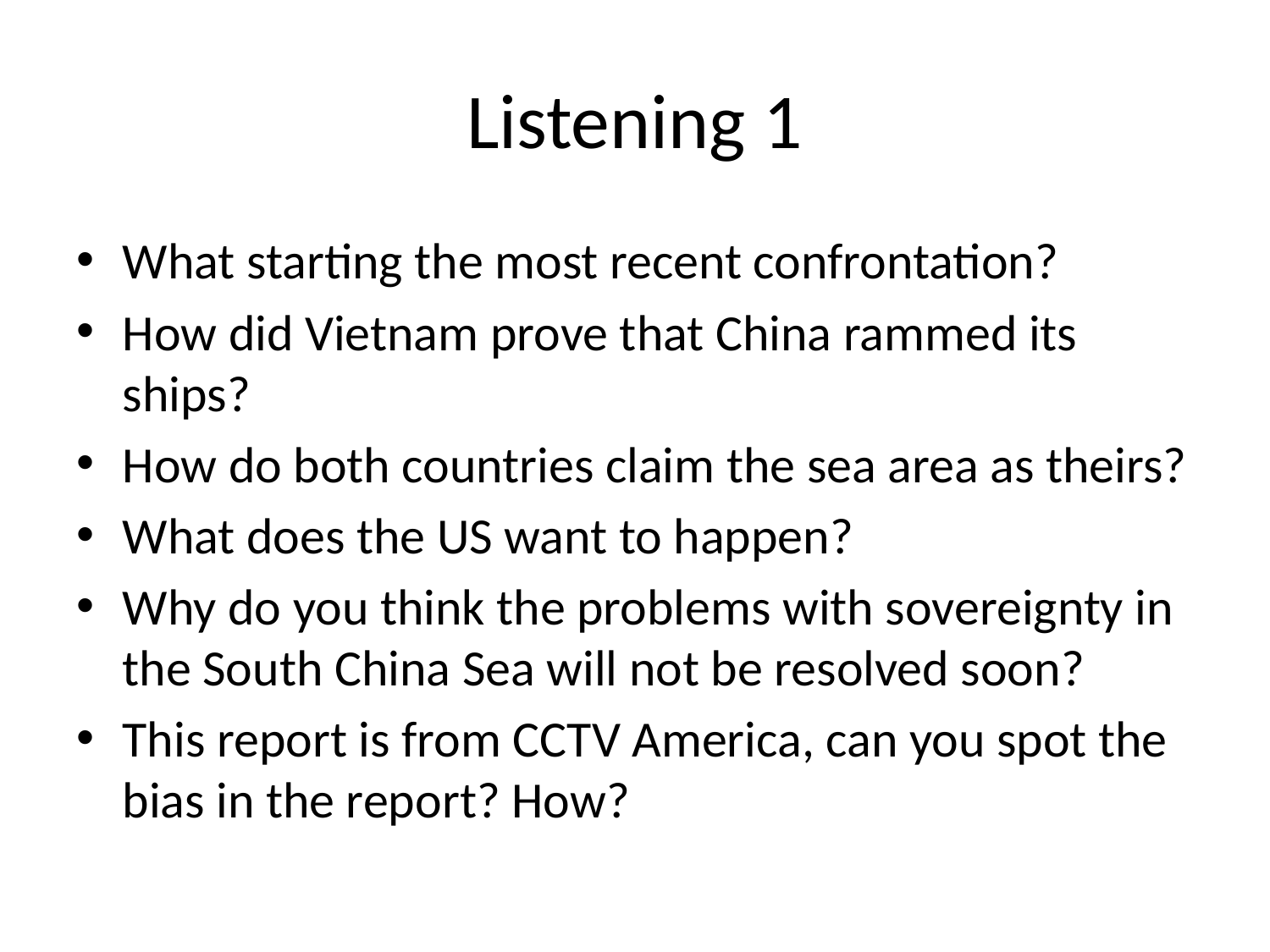

# Listening 1
What starting the most recent confrontation?
How did Vietnam prove that China rammed its ships?
How do both countries claim the sea area as theirs?
What does the US want to happen?
Why do you think the problems with sovereignty in the South China Sea will not be resolved soon?
This report is from CCTV America, can you spot the bias in the report? How?